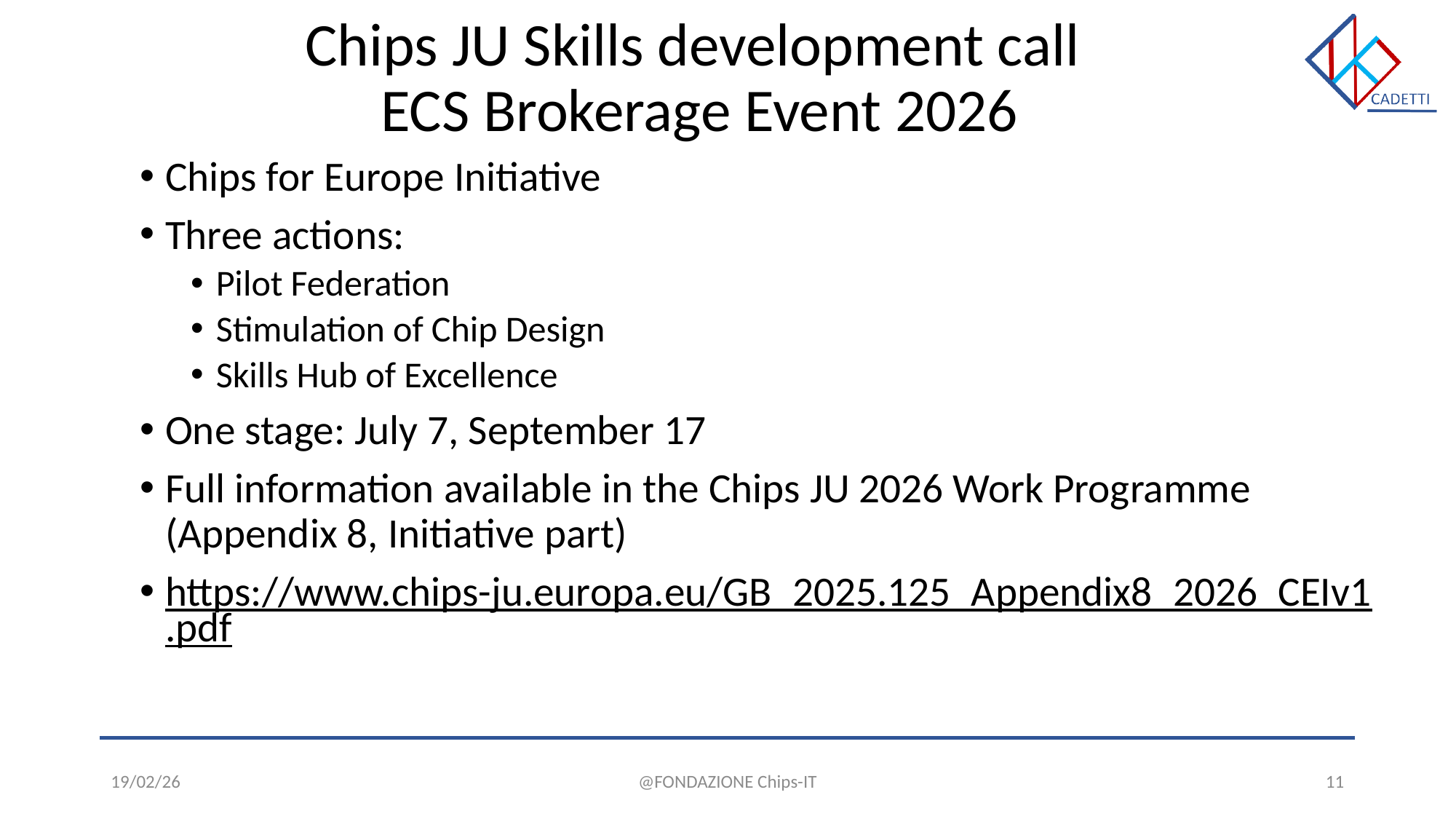

# Chips JU Skills development call ECS Brokerage Event 2026
Chips for Europe Initiative
Three actions:
Pilot Federation
Stimulation of Chip Design
Skills Hub of Excellence
One stage: July 7, September 17
Full information available in the Chips JU 2026 Work Programme (Appendix 8, Initiative part)
https://www.chips-ju.europa.eu/GB_2025.125_Appendix8_2026_CEIv1.pdf

19/02/26
@FONDAZIONE Chips-IT
11